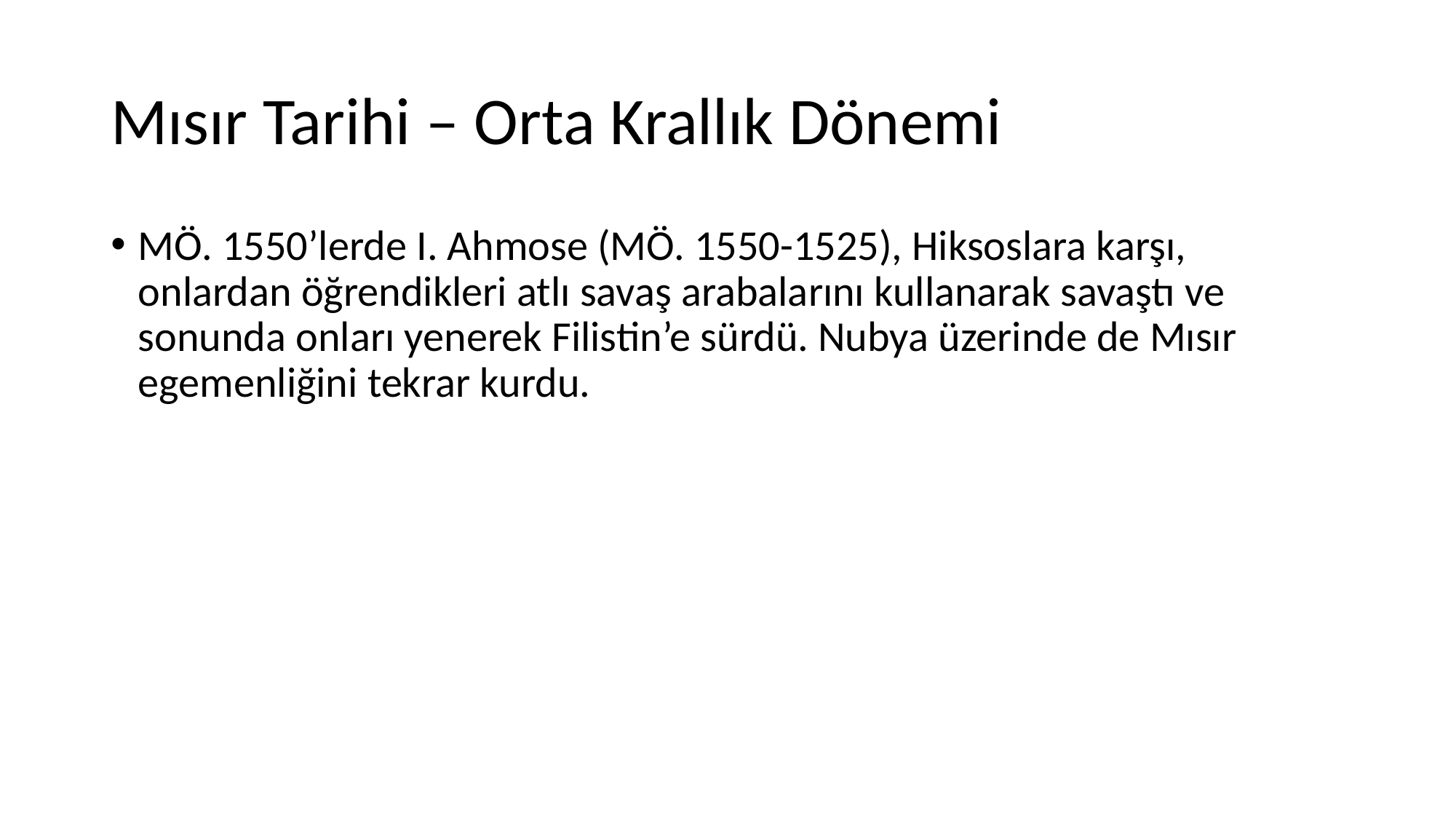

# Mısır Tarihi – Orta Krallık Dönemi
MÖ. 1550’lerde I. Ahmose (MÖ. 1550-1525), Hiksoslara karşı, onlardan öğrendikleri atlı savaş arabalarını kullanarak savaştı ve sonunda onları yenerek Filistin’e sürdü. Nubya üzerinde de Mısır egemenliğini tekrar kurdu.